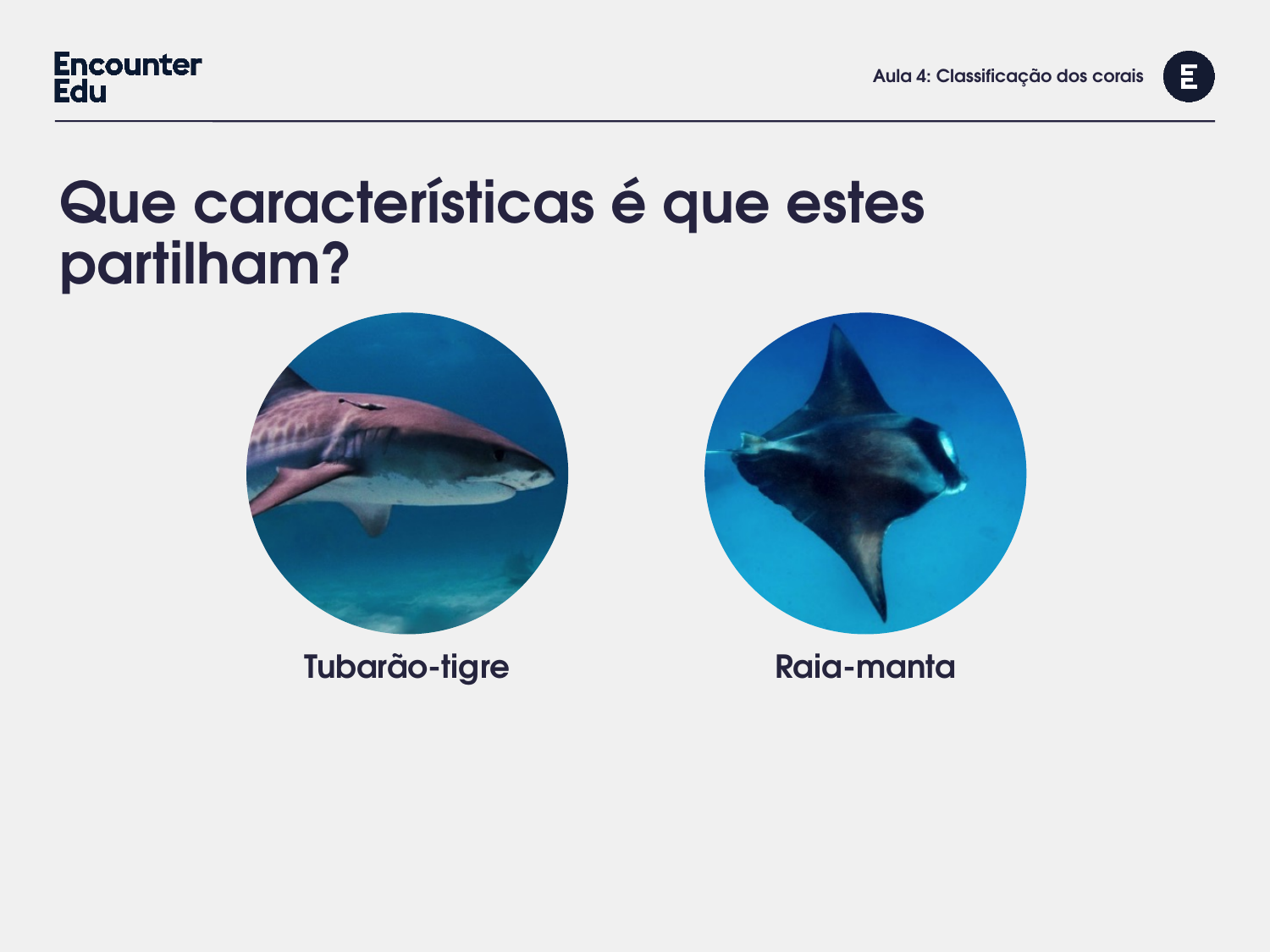

# Aula 4: Classificação dos corais
Que características é que estes partilham?

Tubarão-tigre
Raia-manta